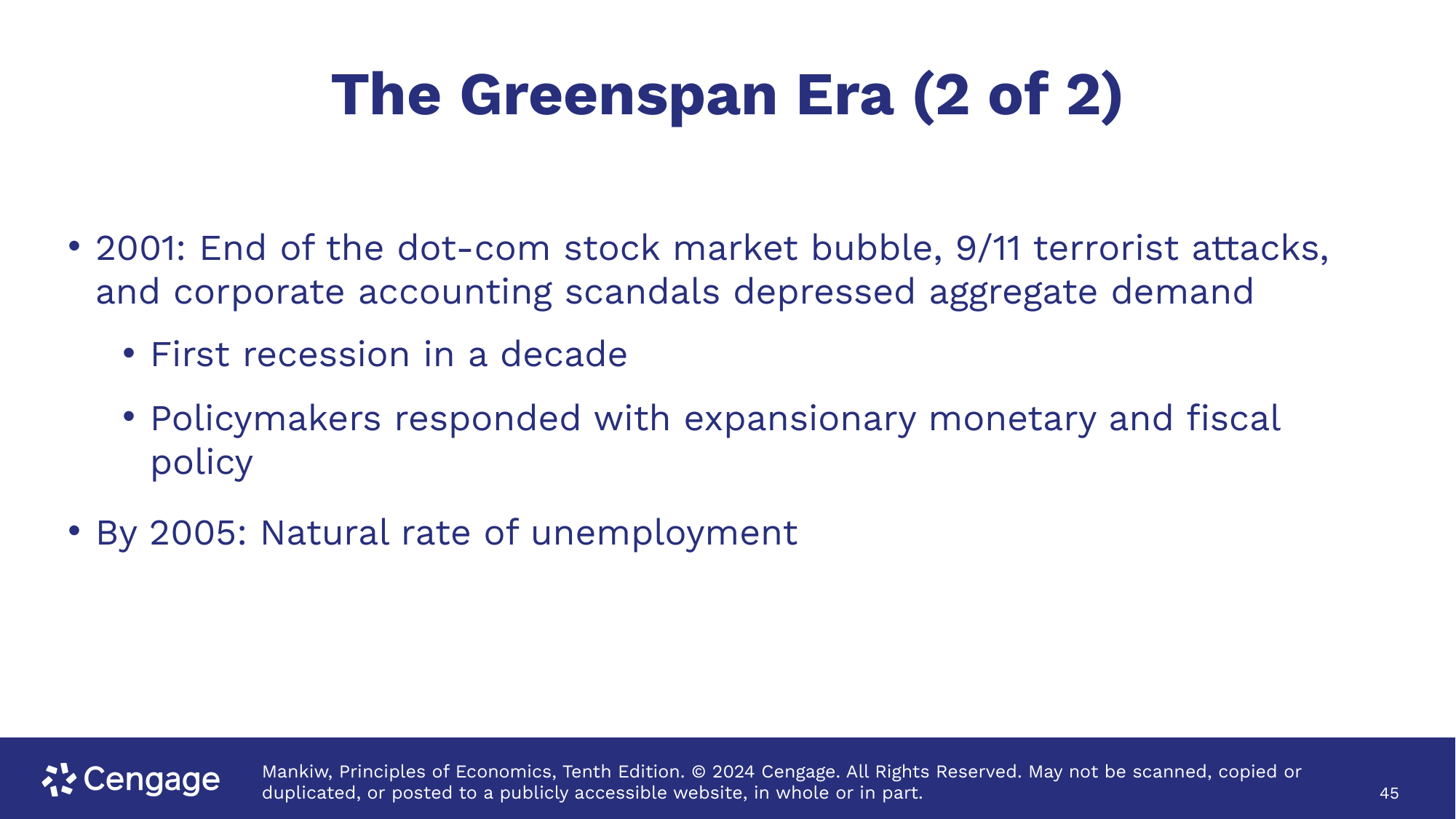

# The Greenspan Era (2 of 2)
2001: End of the dot-com stock market bubble, 9/11 terrorist attacks, and corporate accounting scandals depressed aggregate demand
First recession in a decade
Policymakers responded with expansionary monetary and fiscal policy
By 2005: Natural rate of unemployment